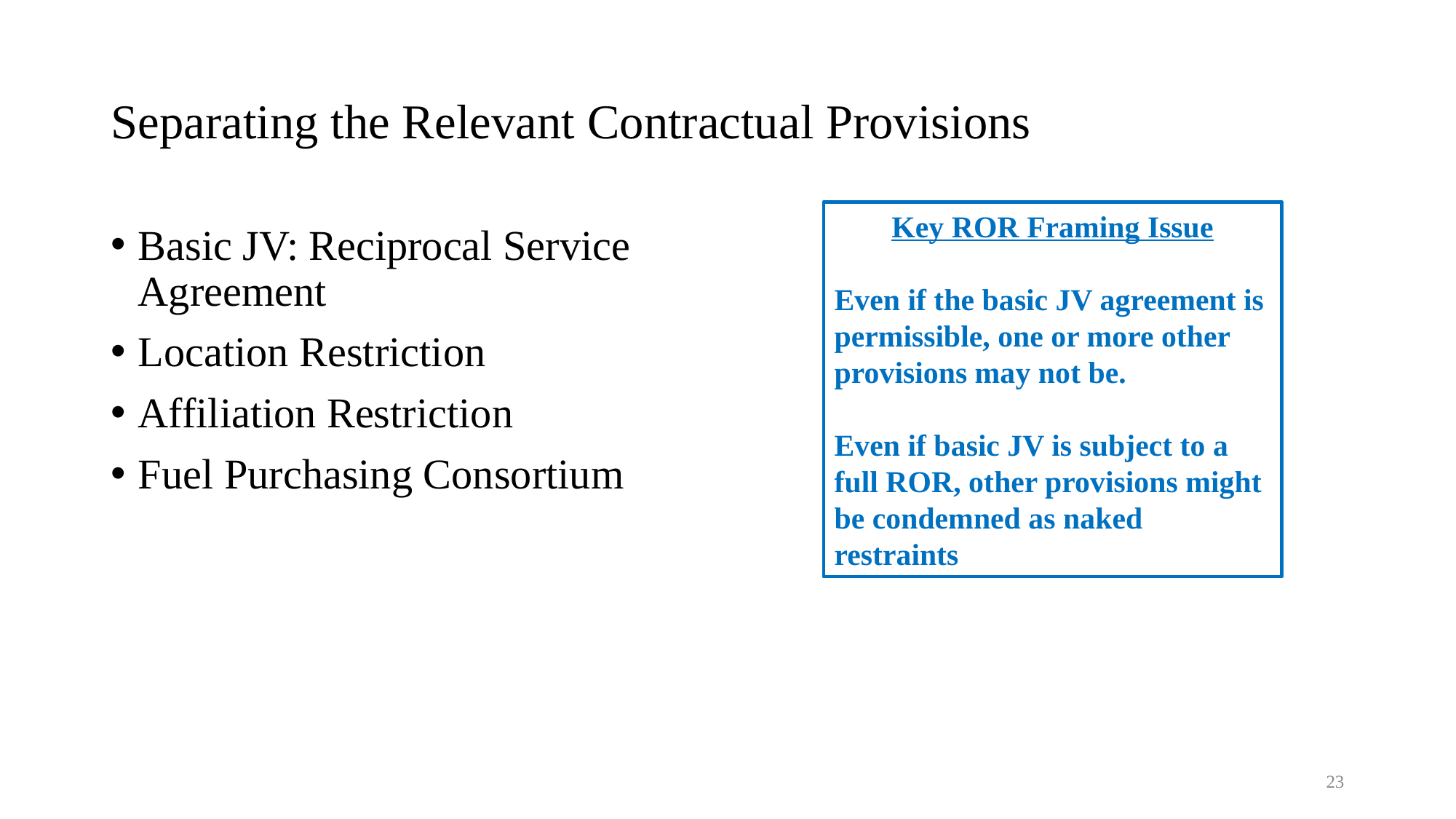

# Separating the Relevant Contractual Provisions
Key ROR Framing Issue

Even if the basic JV agreement is permissible, one or more other provisions may not be.

Even if basic JV is subject to a full ROR, other provisions might be condemned as naked restraints
Basic JV: Reciprocal Service Agreement
Location Restriction
Affiliation Restriction
Fuel Purchasing Consortium

23